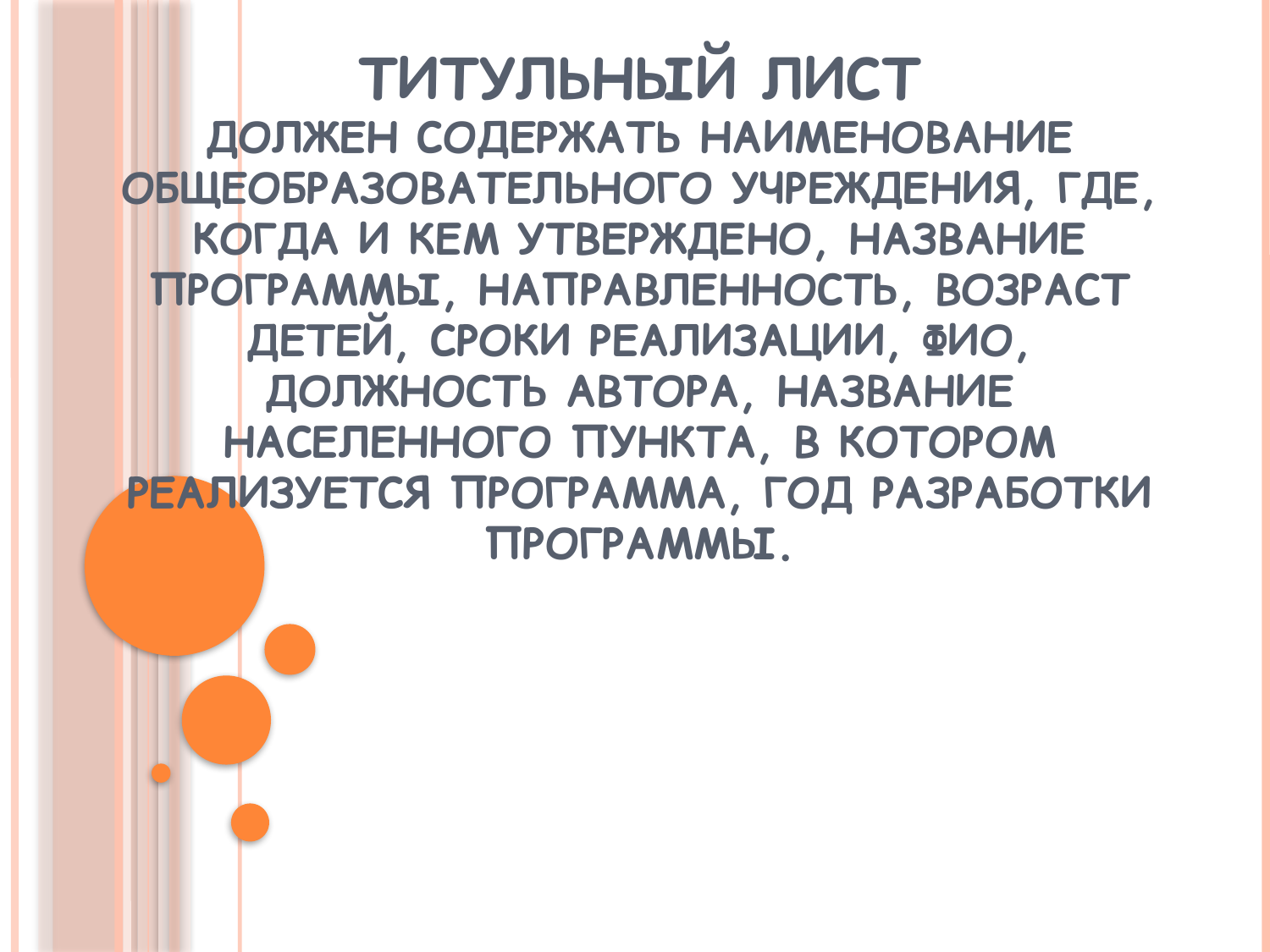

# Титульный лист Должен содержать наименование общеобразовательного учреждения, где, когда и кем утверждено, название программы, направленность, возраст детей, сроки реализации, ФИО, должность автора, название населенного пункта, в котором реализуется программа, год разработки программы.